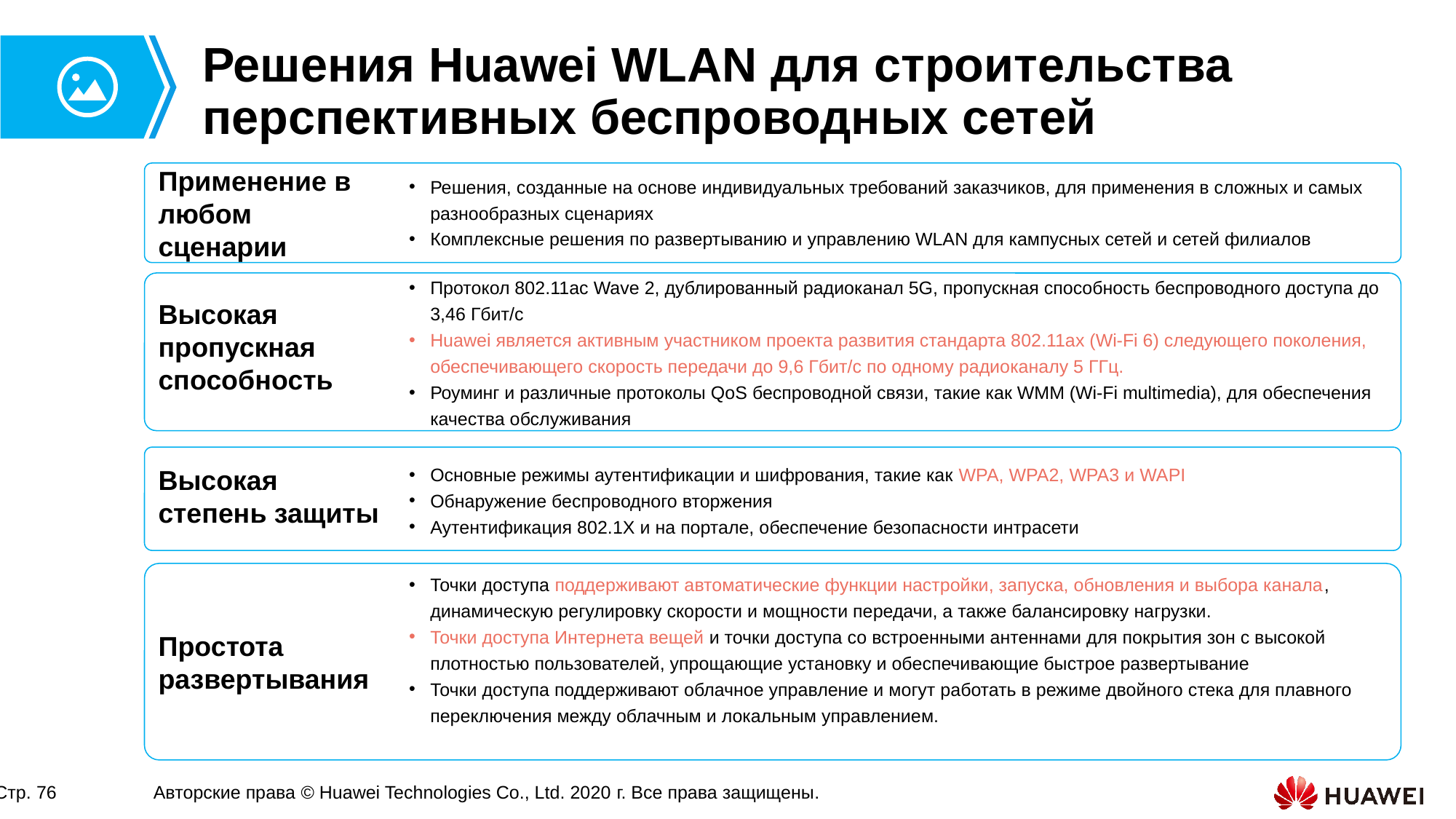

# Решения Huawei WLAN для строительства перспективных беспроводных сетей

Решения, созданные на основе индивидуальных требований заказчиков, для применения в сложных и самых разнообразных сценариях
Комплексные решения по развертыванию и управлению WLAN для кампусных сетей и сетей филиалов
Применение в любом сценарии
Протокол 802.11ac Wave 2, дублированный радиоканал 5G, пропускная способность беспроводного доступа до 3,46 Гбит/с
Huawei является активным участником проекта развития стандарта 802.11ax (Wi-Fi 6) следующего поколения, обеспечивающего скорость передачи до 9,6 Гбит/с по одному радиоканалу 5 ГГц.
Роуминг и различные протоколы QoS беспроводной связи, такие как WMM (Wi-Fi multimedia), для обеспечения качества обслуживания

Высокая пропускная способность

Основные режимы аутентификации и шифрования, такие как WPA, WPA2, WPA3 и WAPI
Обнаружение беспроводного вторжения
Аутентификация 802.1X и на портале, обеспечение безопасности интрасети
Высокая степень защиты

Точки доступа поддерживают автоматические функции настройки, запуска, обновления и выбора канала, динамическую регулировку скорости и мощности передачи, а также балансировку нагрузки.
Точки доступа Интернета вещей и точки доступа со встроенными антеннами для покрытия зон с высокой плотностью пользователей, упрощающие установку и обеспечивающие быстрое развертывание
Точки доступа поддерживают облачное управление и могут работать в режиме двойного стека для плавного переключения между облачным и локальным управлением.
Простота развертывания